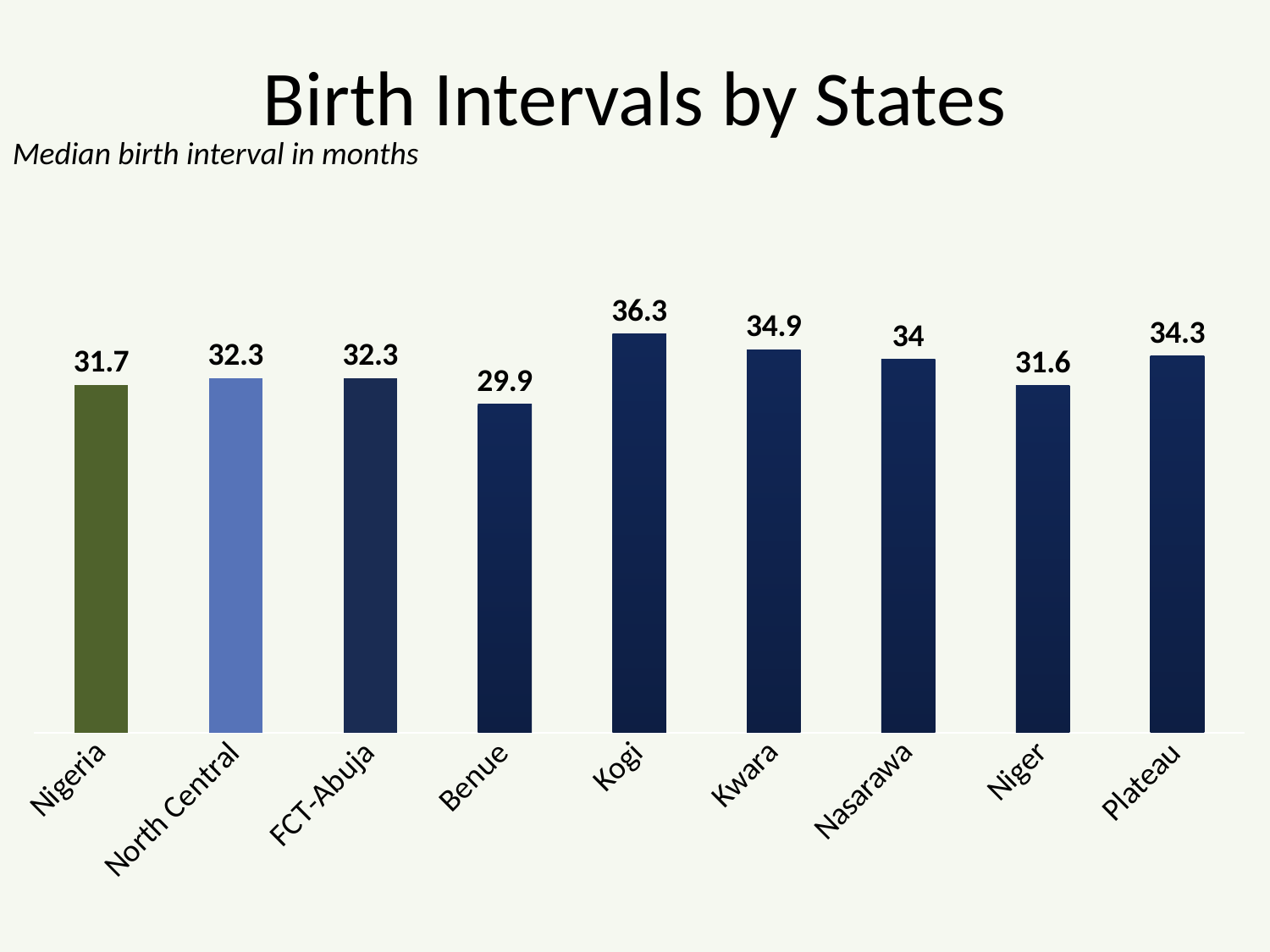

# Birth Intervals by States
Median birth interval in months

### Chart

| Category | Column1 |
|---|---|
| Nigeria | 31.7 |
| North Central | 32.3 |
| FCT-Abuja | 32.3 |
| Benue | 29.9 |
| Kogi | 36.3 |
| Kwara | 34.9 |
| Nasarawa | 34.0 |
| Niger | 31.6 |
| Plateau | 34.3 |